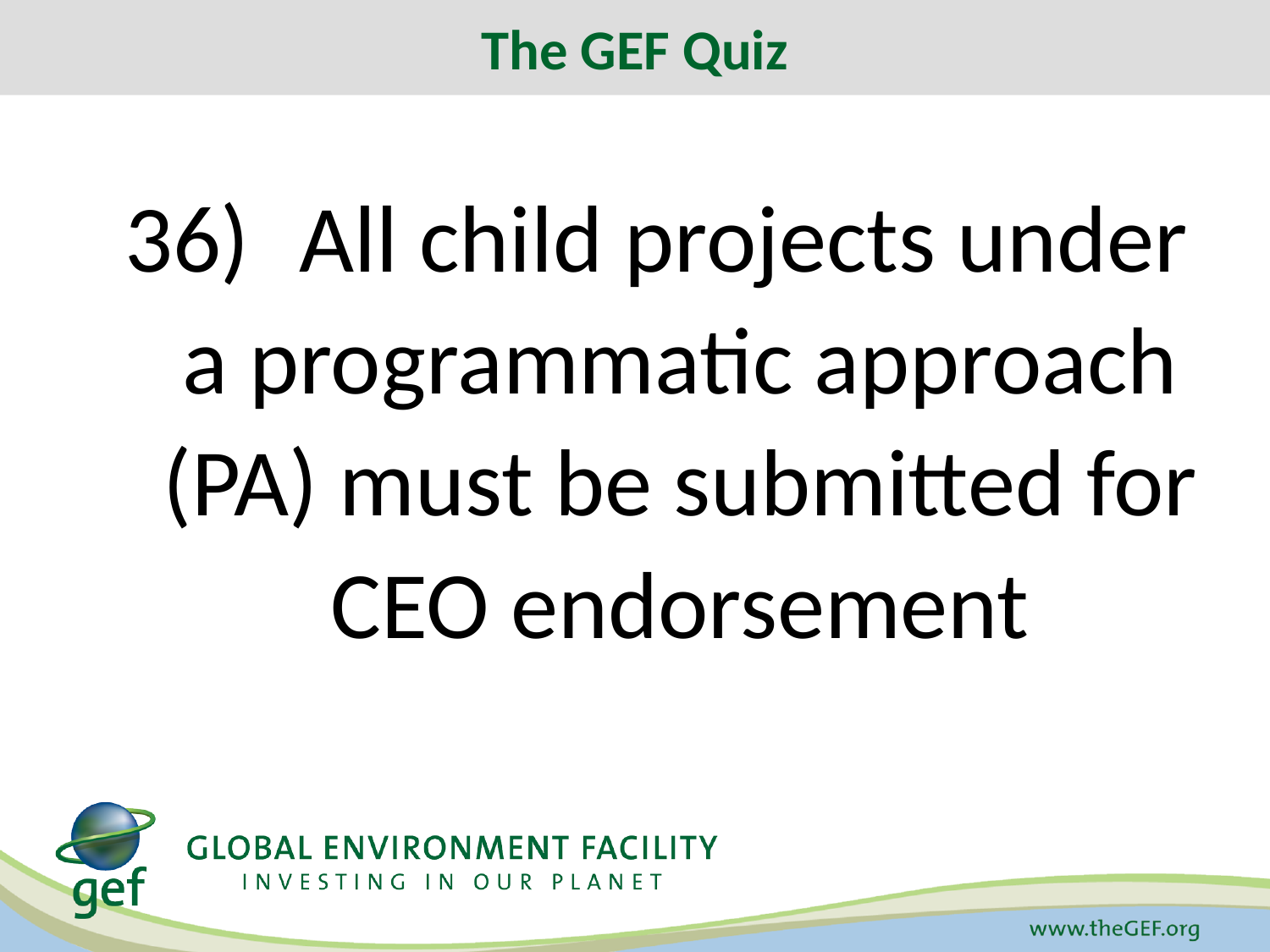

The GEF Quiz
# 36)	All child projects under a programmatic approach (PA) must be submitted for CEO endorsement